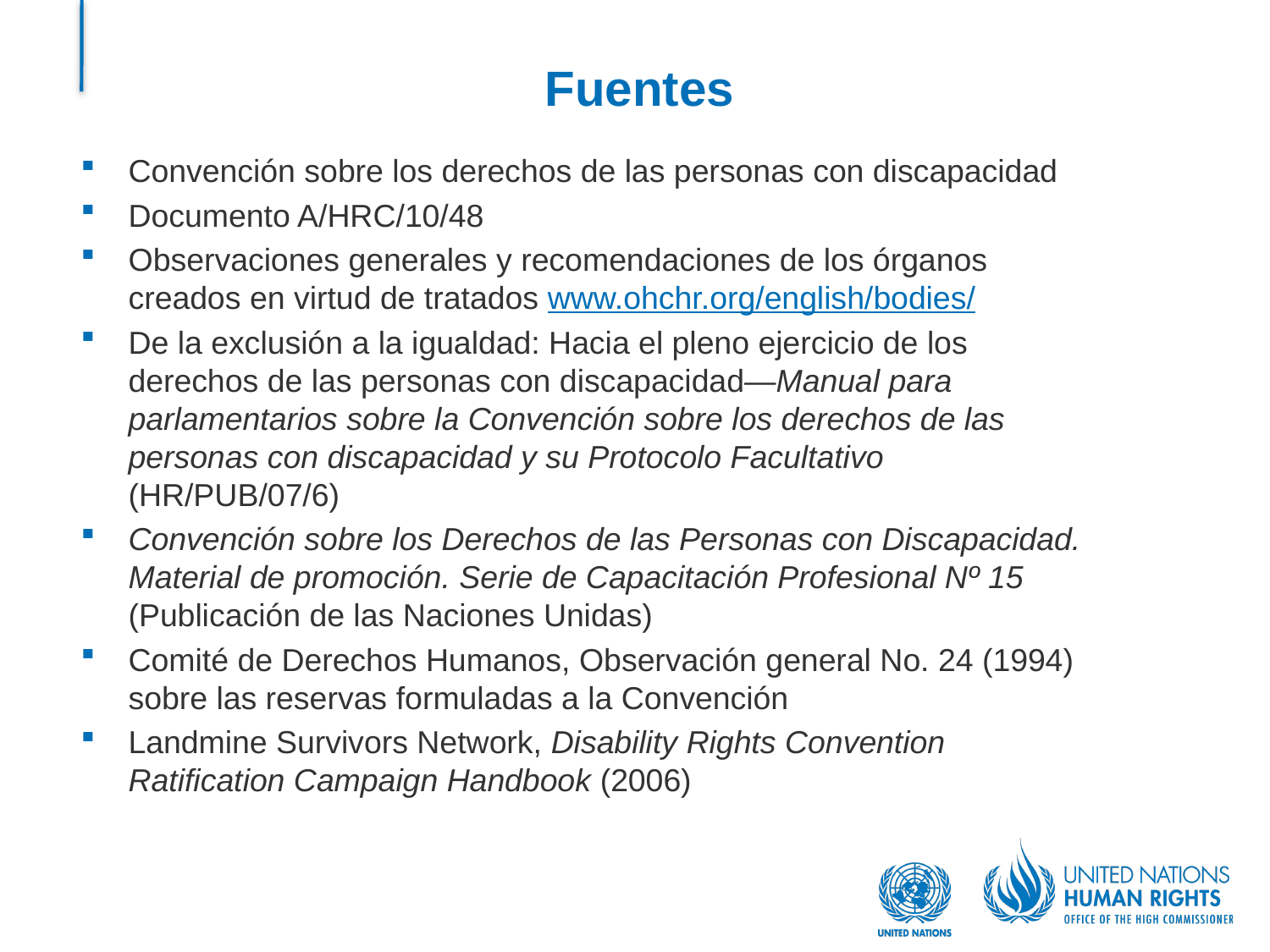

# Fuentes
Convención sobre los derechos de las personas con discapacidad
Documento A/HRC/10/48
Observaciones generales y recomendaciones de los órganos creados en virtud de tratados www.ohchr.org/english/bodies/
De la exclusión a la igualdad: Hacia el pleno ejercicio de los derechos de las personas con discapacidad—Manual para parlamentarios sobre la Convención sobre los derechos de las personas con discapacidad y su Protocolo Facultativo (HR/PUB/07/6)
Convención sobre los Derechos de las Personas con Discapacidad. Material de promoción. Serie de Capacitación Profesional Nº 15 (Publicación de las Naciones Unidas)
Comité de Derechos Humanos, Observación general No. 24 (1994) sobre las reservas formuladas a la Convención
Landmine Survivors Network, Disability Rights Convention Ratification Campaign Handbook (2006)